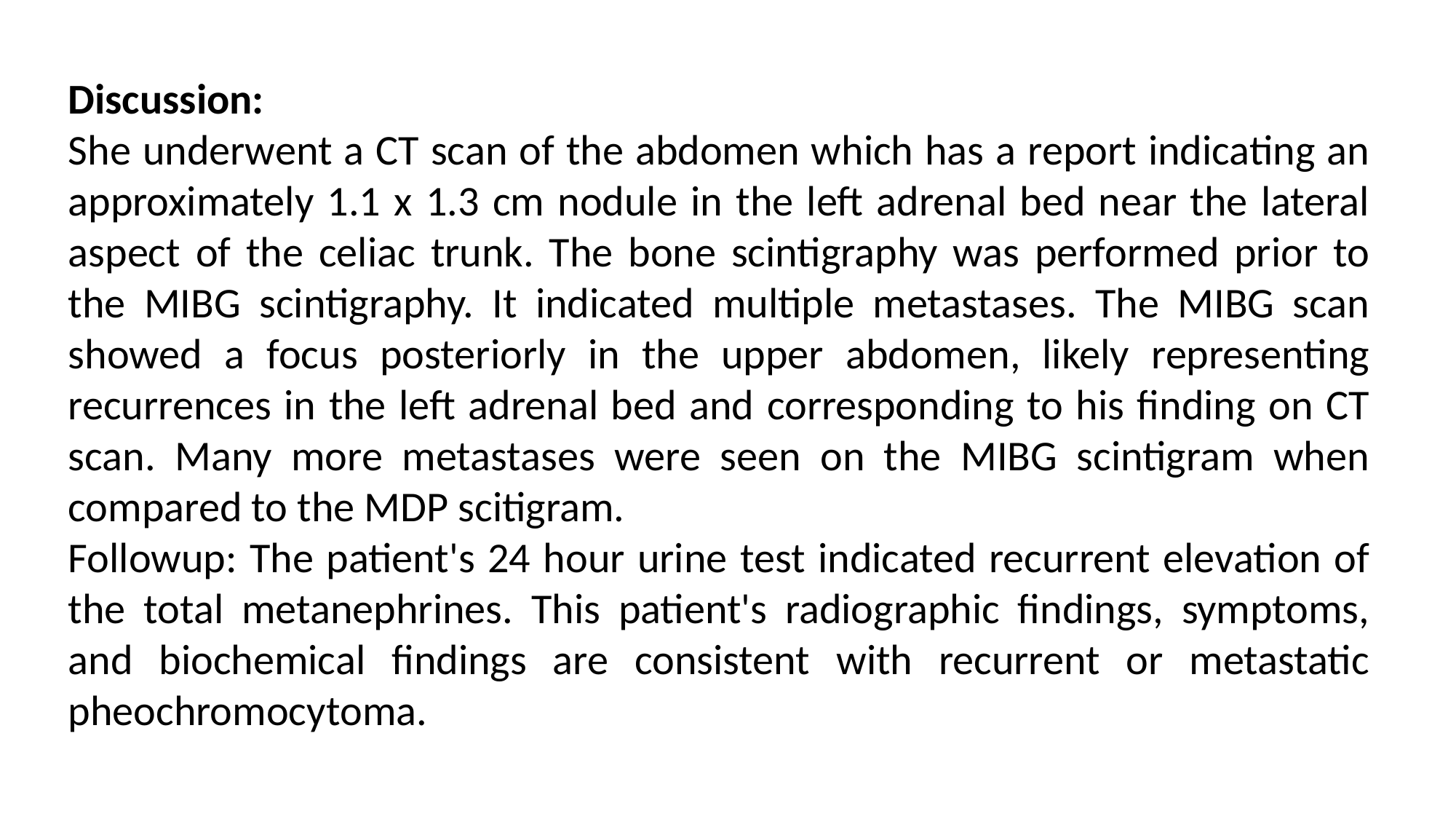

Discussion:
She underwent a CT scan of the abdomen which has a report indicating an approximately 1.1 x 1.3 cm nodule in the left adrenal bed near the lateral aspect of the celiac trunk. The bone scintigraphy was performed prior to the MIBG scintigraphy. It indicated multiple metastases. The MIBG scan showed a focus posteriorly in the upper abdomen, likely representing recurrences in the left adrenal bed and corresponding to his finding on CT scan. Many more metastases were seen on the MIBG scintigram when compared to the MDP scitigram.
Followup: The patient's 24 hour urine test indicated recurrent elevation of the total metanephrines. This patient's radiographic findings, symptoms, and biochemical findings are consistent with recurrent or metastatic pheochromocytoma.